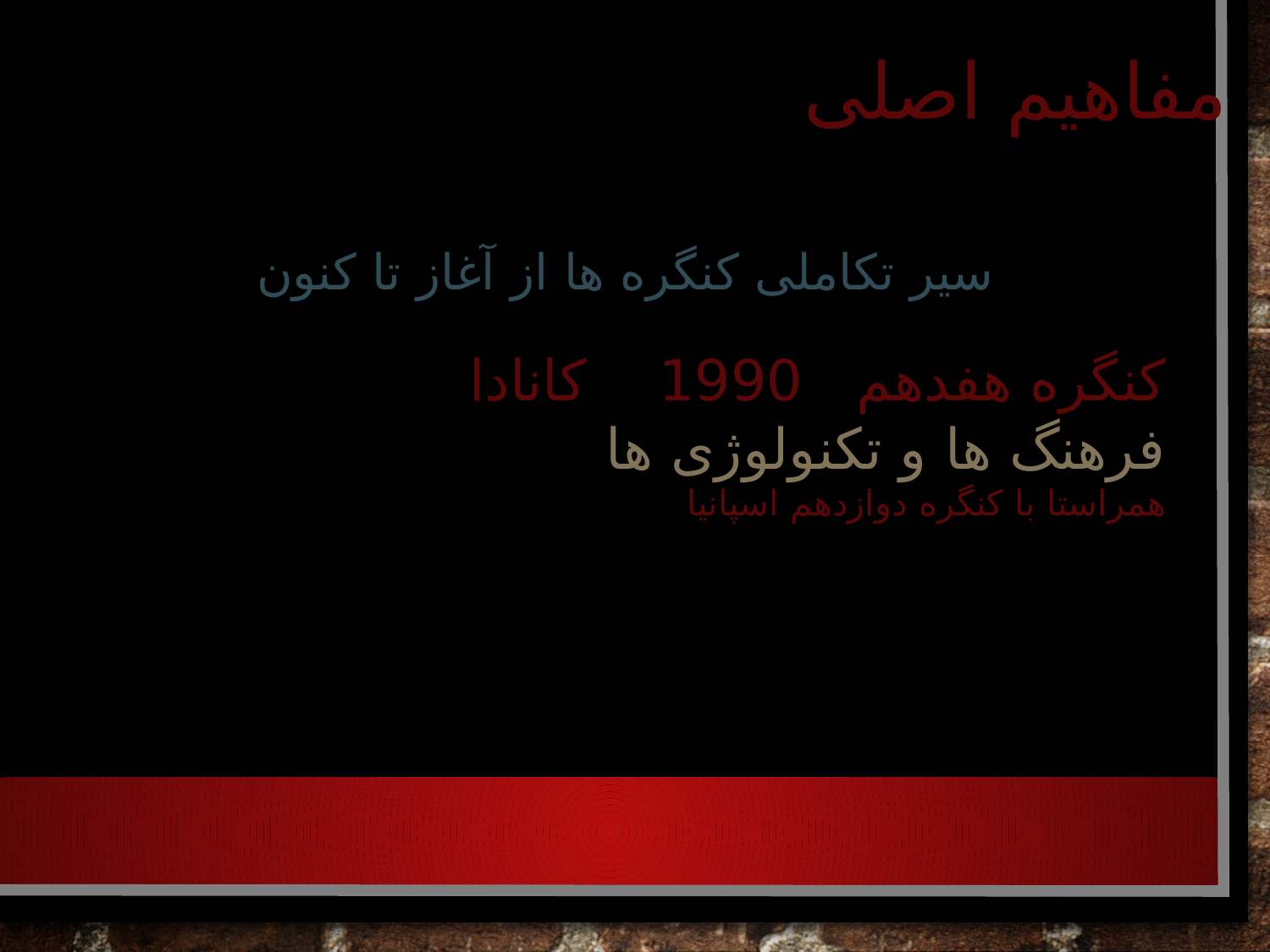

# مفاهیم اصلی
سیر تکاملی کنگره ها از آغاز تا کنون

کنگره هفدهم   1990    کانادا
فرهنگ ها و تکنولوژی ها
همراستا با کنگره دوازدهم اسپانیا